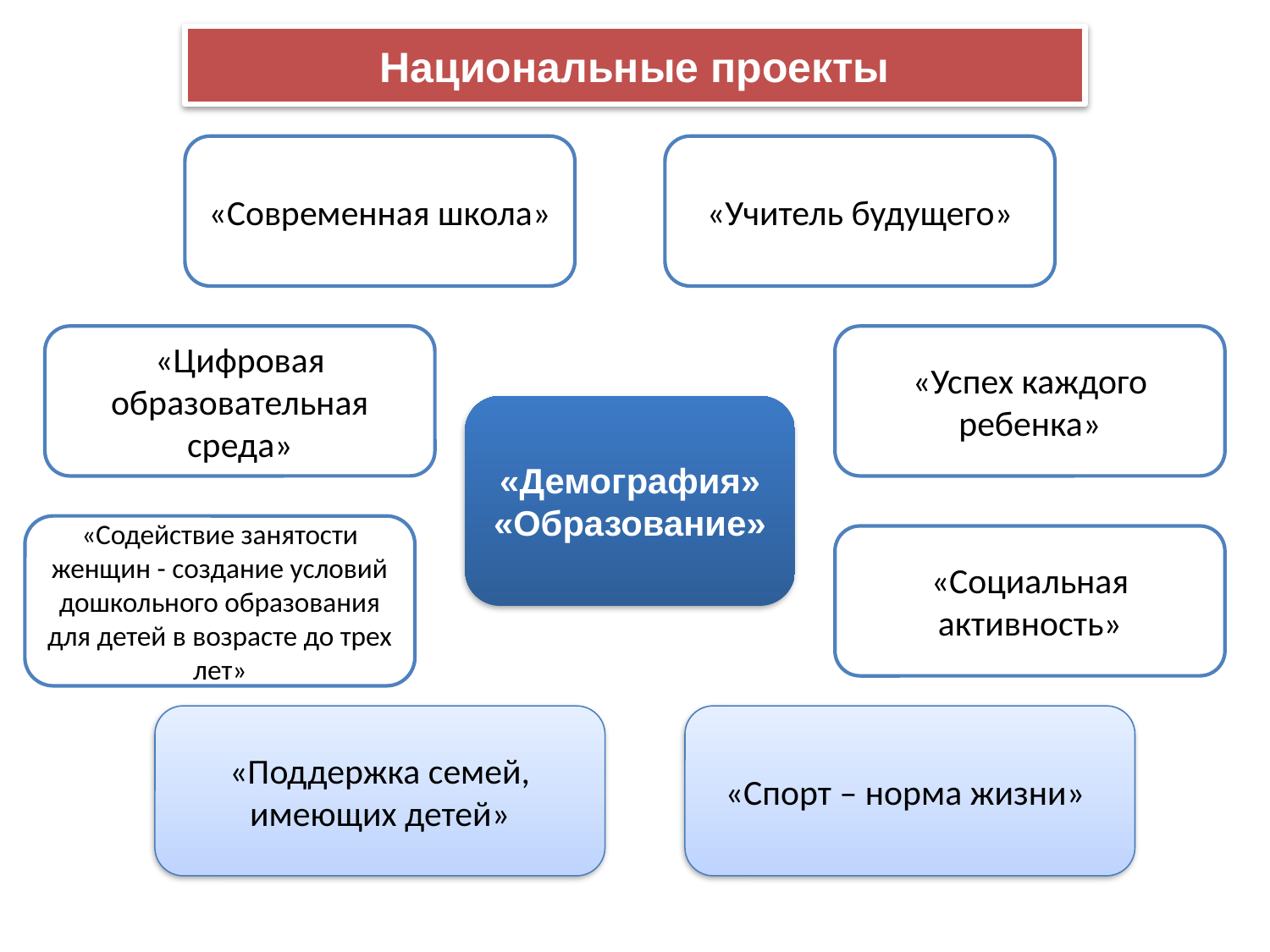

Национальные проекты
«Современная школа»
«Учитель будущего»
«Цифровая образовательная среда»
«Успех каждого ребенка»
«Демография» «Образование»
«Содействие занятости женщин - создание условий дошкольного образования для детей в возрасте до трех лет»
«Социальная активность»
«Поддержка семей, имеющих детей»
«Спорт – норма жизни»